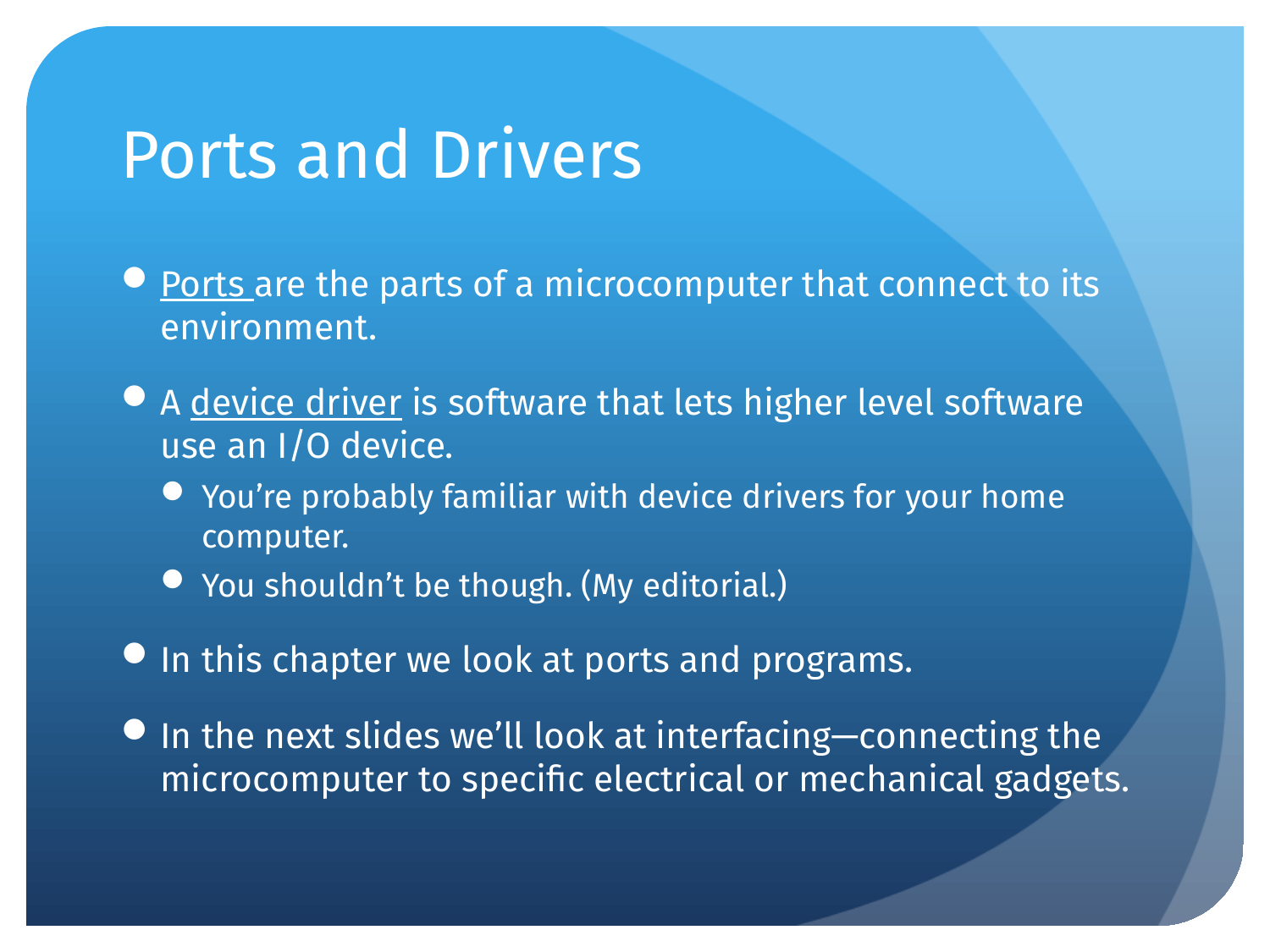

# Ports and Drivers
Ports are the parts of a microcomputer that connect to its environment.
A device driver is software that lets higher level software use an I/O device.
You’re probably familiar with device drivers for your home computer.
You shouldn’t be though. (My editorial.)
In this chapter we look at ports and programs.
In the next slides we’ll look at interfacing—connecting the microcomputer to specific electrical or mechanical gadgets.